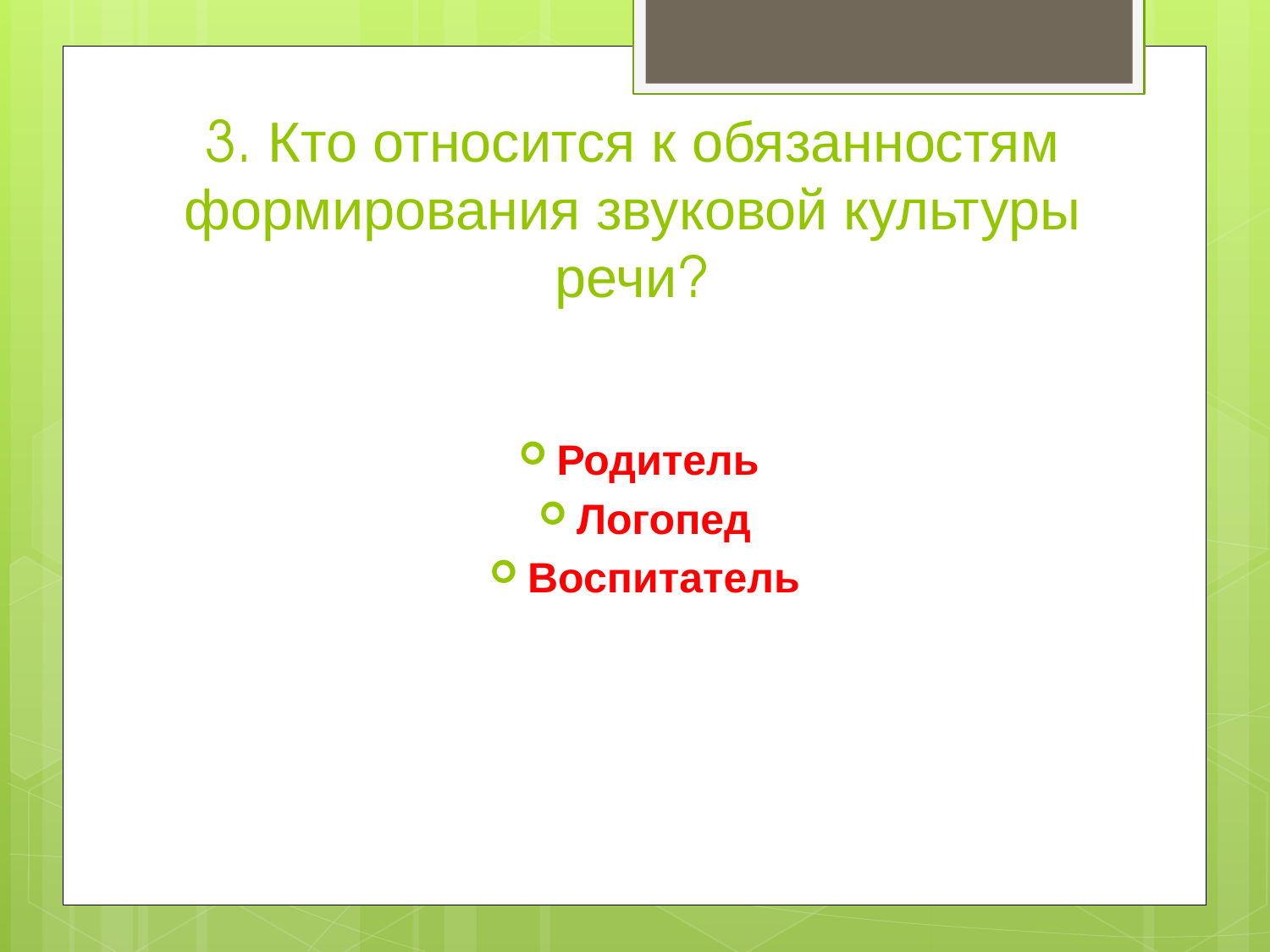

# 3. Кто относится к обязанностям формирования звуковой культуры речи?
Родитель
Логопед
Воспитатель